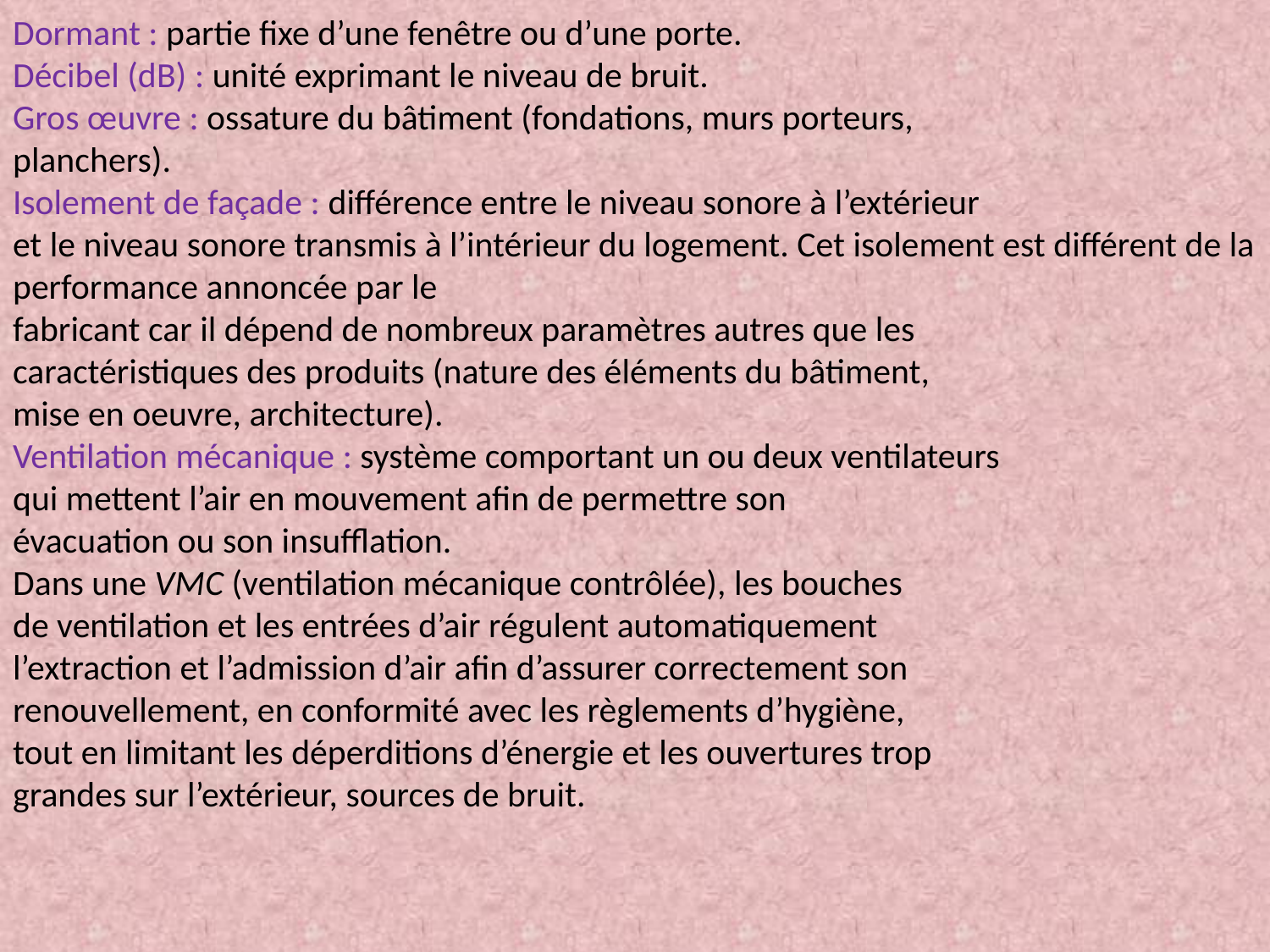

Dormant : partie fixe d’une fenêtre ou d’une porte.
Décibel (dB) : unité exprimant le niveau de bruit.
Gros œuvre : ossature du bâtiment (fondations, murs porteurs,
planchers).
Isolement de façade : différence entre le niveau sonore à l’extérieur
et le niveau sonore transmis à l’intérieur du logement. Cet isolement est différent de la performance annoncée par le
fabricant car il dépend de nombreux paramètres autres que les
caractéristiques des produits (nature des éléments du bâtiment,
mise en oeuvre, architecture).
Ventilation mécanique : système comportant un ou deux ventilateurs
qui mettent l’air en mouvement afin de permettre son
évacuation ou son insufflation.
Dans une VMC (ventilation mécanique contrôlée), les bouches
de ventilation et les entrées d’air régulent automatiquement
l’extraction et l’admission d’air afin d’assurer correctement son
renouvellement, en conformité avec les règlements d’hygiène,
tout en limitant les déperditions d’énergie et les ouvertures trop
grandes sur l’extérieur, sources de bruit.